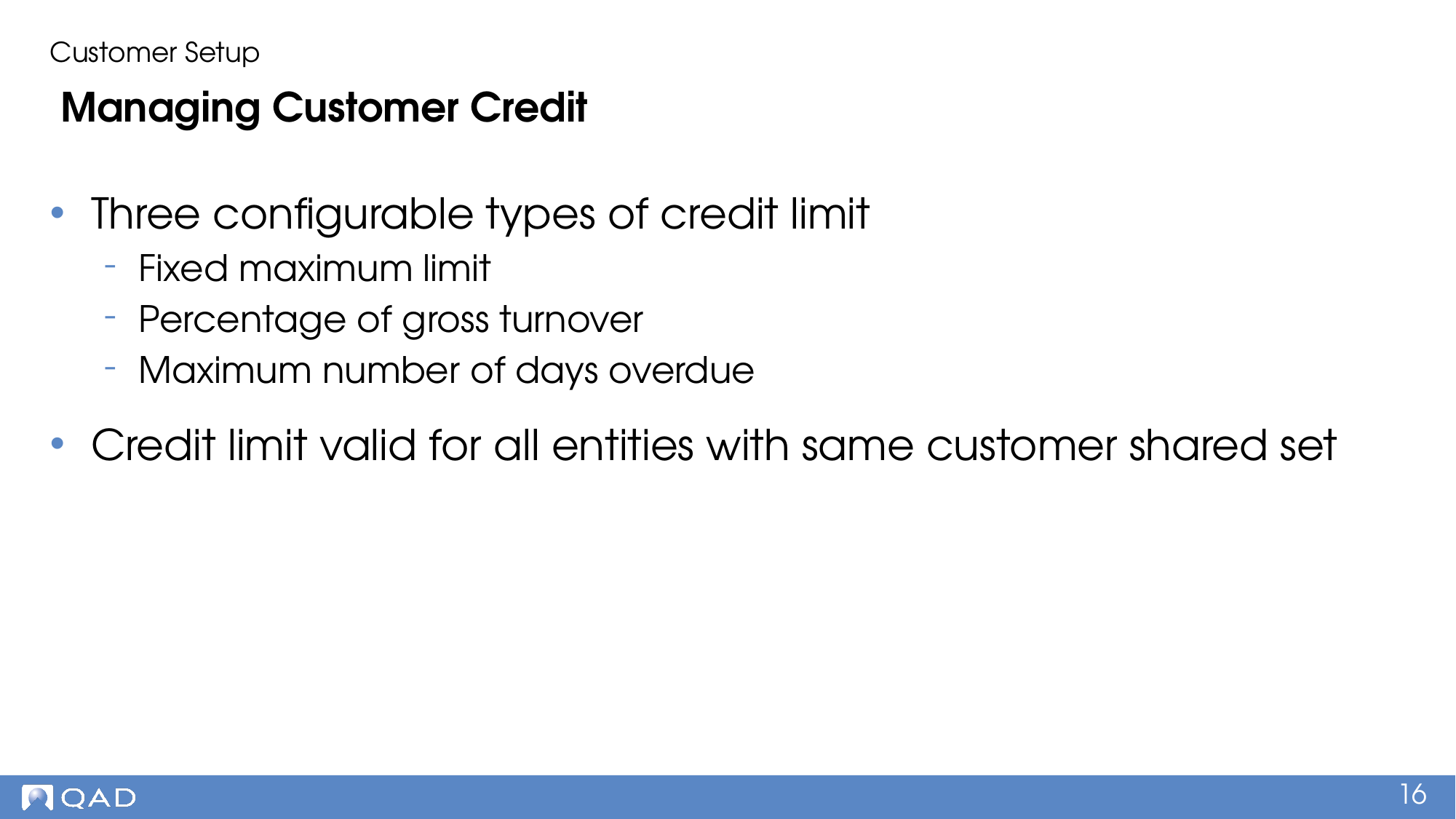

Customer Setup
# Managing Customer Credit
Three configurable types of credit limit
Fixed maximum limit
Percentage of gross turnover
Maximum number of days overdue
Credit limit valid for all entities with same customer shared set

16